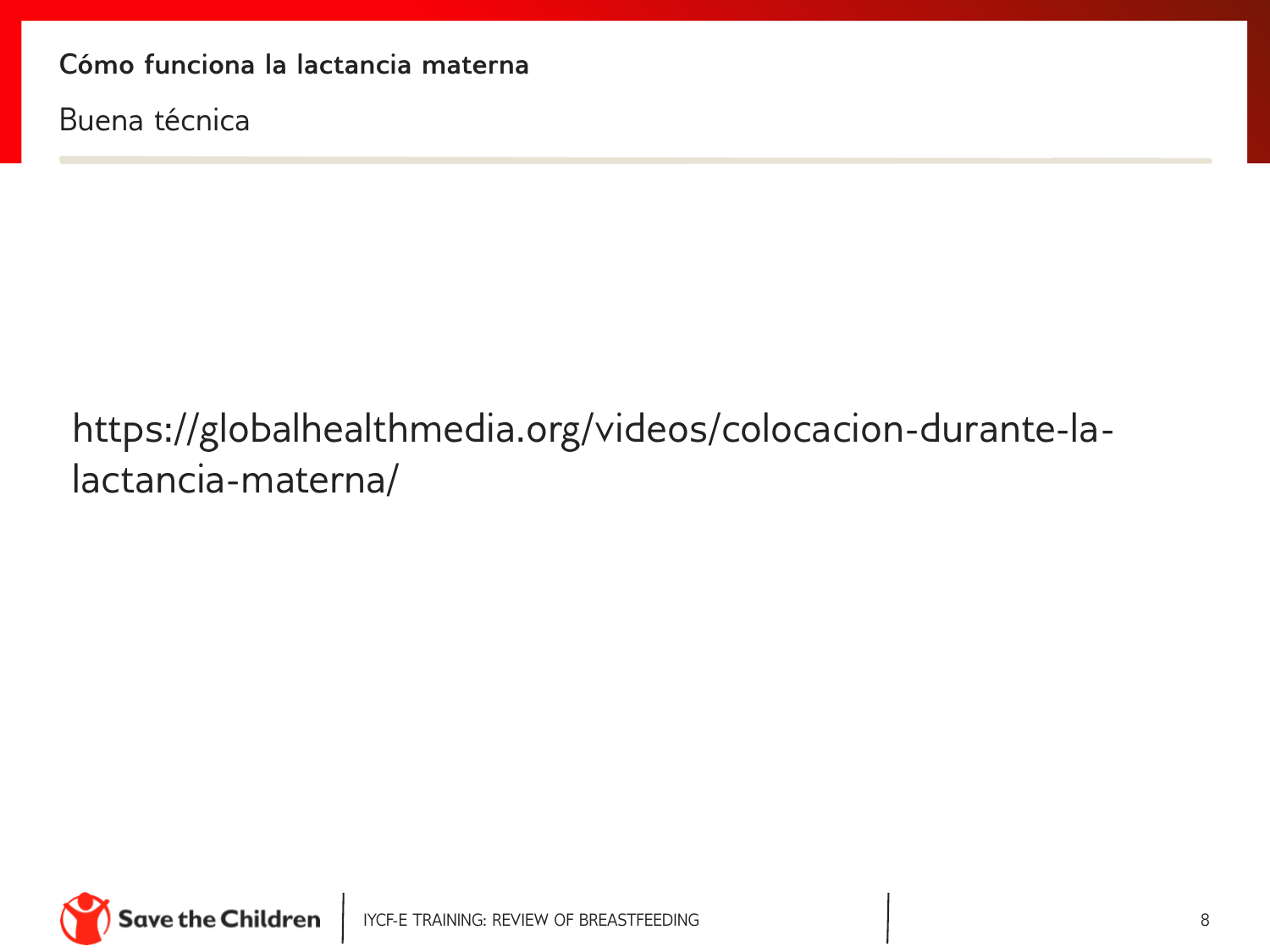

# Cómo funciona la lactancia materna
Buena técnica

https://globalhealthmedia.org/videos/colocacion-durante-la-lactancia-materna/
IYCF-E TRAINING: REVIEW OF BREASTFEEDING
8